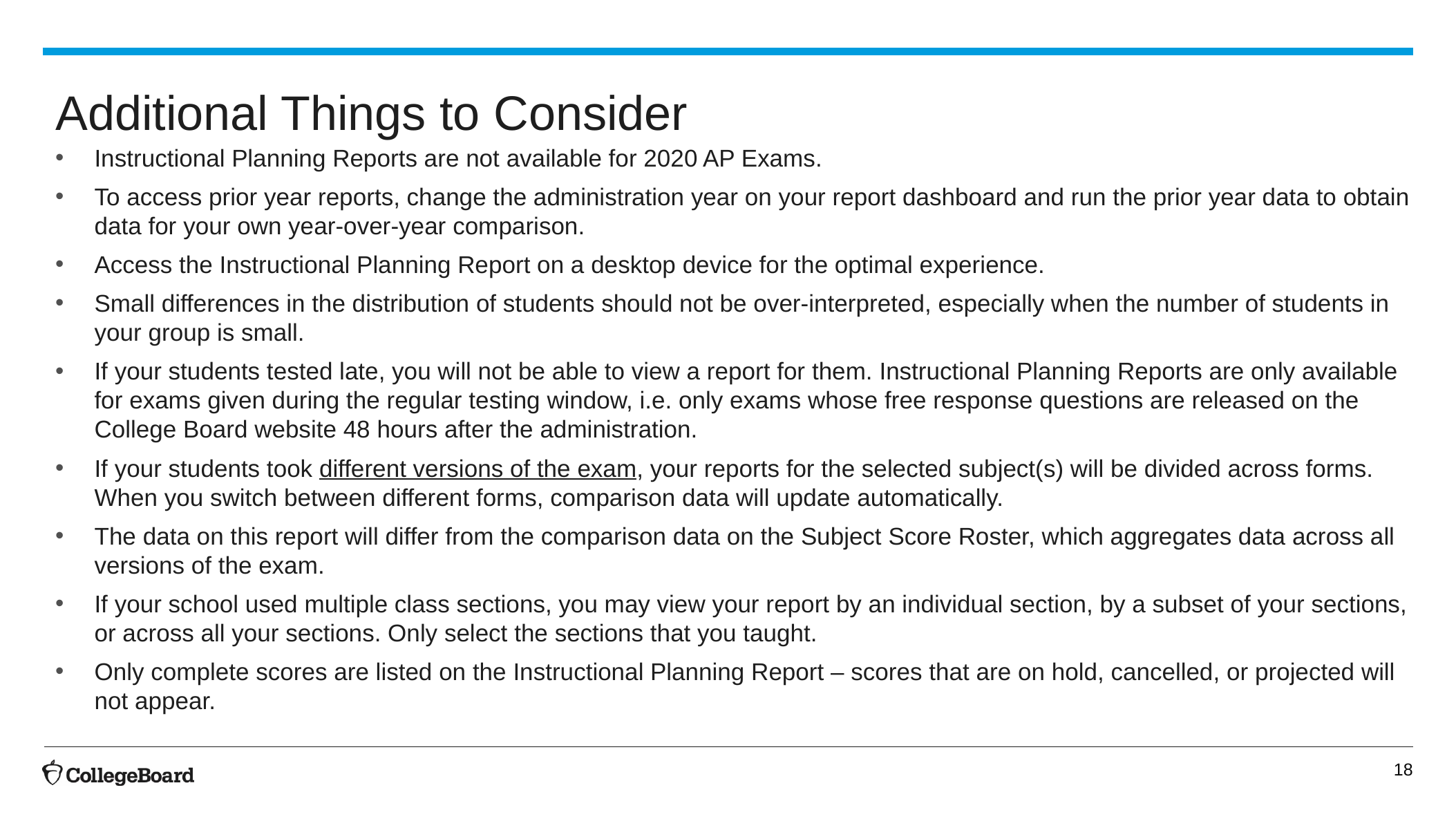

# Additional Things to Consider
Instructional Planning Reports are not available for 2020 AP Exams.
To access prior year reports, change the administration year on your report dashboard and run the prior year data to obtain data for your own year-over-year comparison.
Access the Instructional Planning Report on a desktop device for the optimal experience.
Small differences in the distribution of students should not be over-interpreted, especially when the number of students in your group is small.
If your students tested late, you will not be able to view a report for them. Instructional Planning Reports are only available for exams given during the regular testing window, i.e. only exams whose free response questions are released on the College Board website 48 hours after the administration.
If your students took different versions of the exam, your reports for the selected subject(s) will be divided across forms. When you switch between different forms, comparison data will update automatically.
The data on this report will differ from the comparison data on the Subject Score Roster, which aggregates data across all versions of the exam.
If your school used multiple class sections, you may view your report by an individual section, by a subset of your sections, or across all your sections. Only select the sections that you taught.
Only complete scores are listed on the Instructional Planning Report – scores that are on hold, cancelled, or projected will not appear.